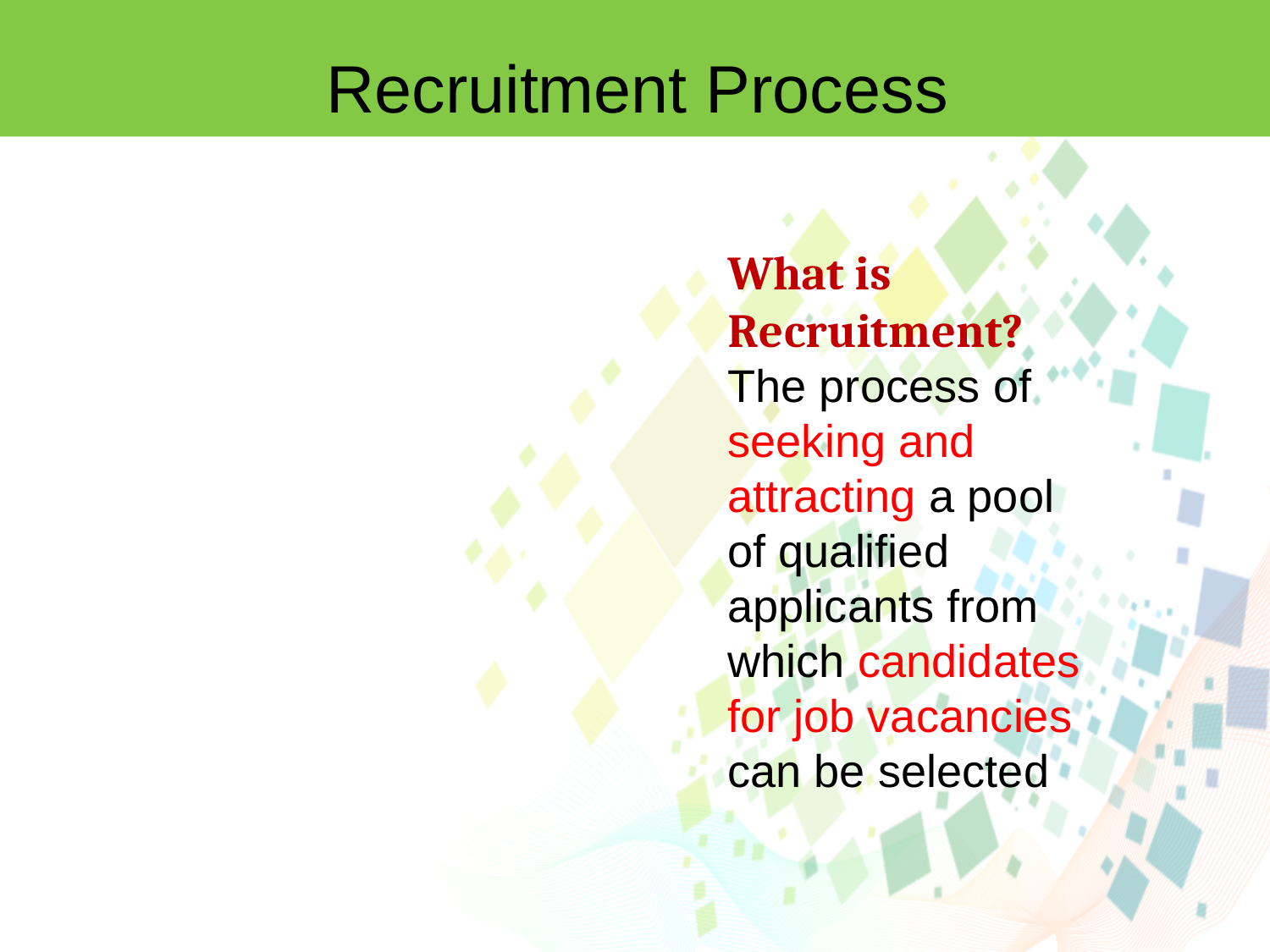

Recruitment Process
What is Recruitment?
The process of seeking and attracting a pool of qualified applicants from which candidates for job vacancies can be selected